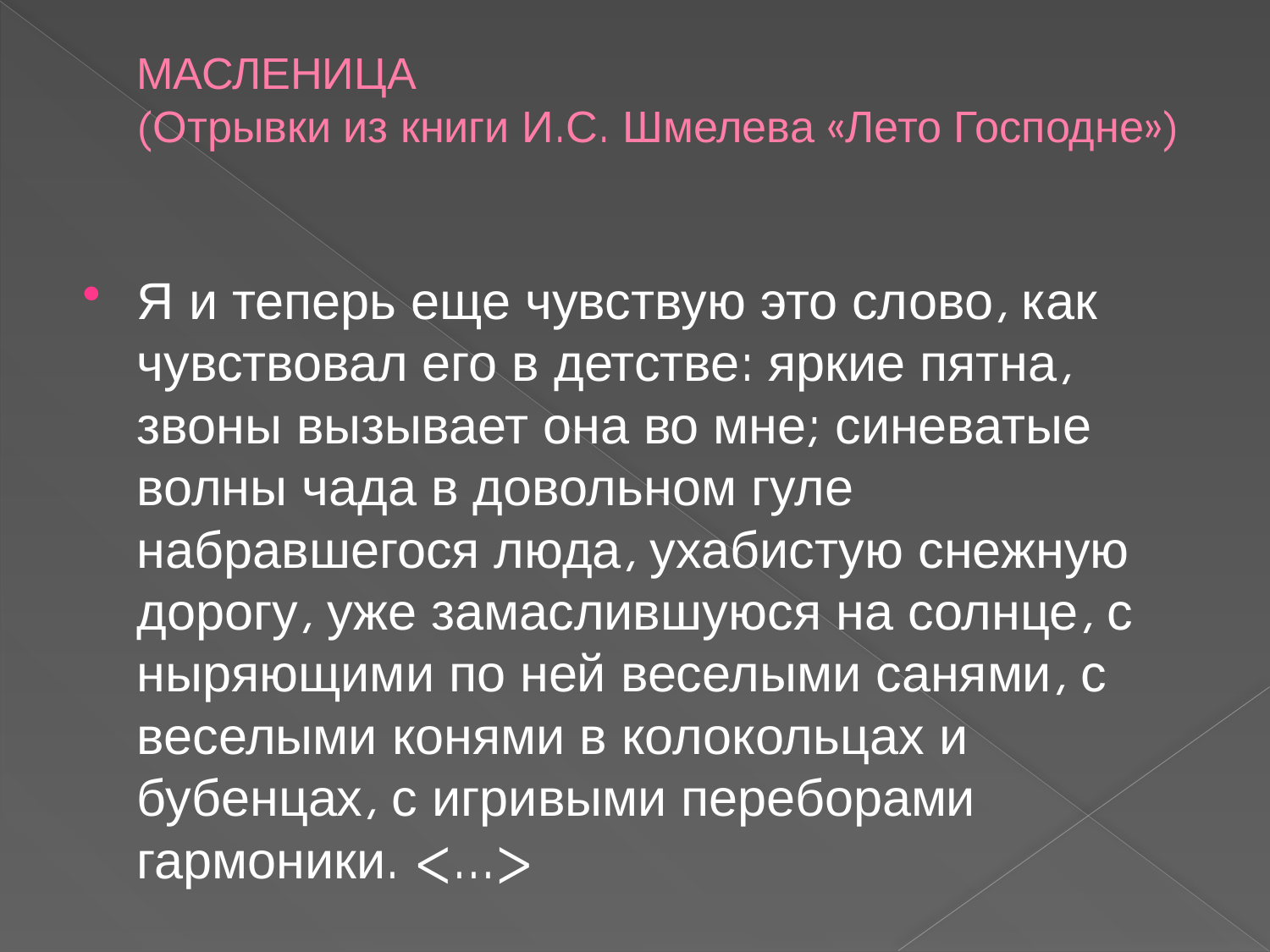

# МАСЛЕНИЦА (Отрывки из книги И.С. Шмелева «Лето Господне»)
Я и теперь еще чувствую это слово, как чувствовал его в детстве: яркие пятна, звоны вызывает она во мне; синеватые волны чада в довольном гуле набравшегося люда, ухабистую снежную дорогу, уже замаслившуюся на солнце, с ныряющими по ней веселыми санями, с веселыми конями в колокольцах и бубенцах, с игривыми переборами гармоники. <...>